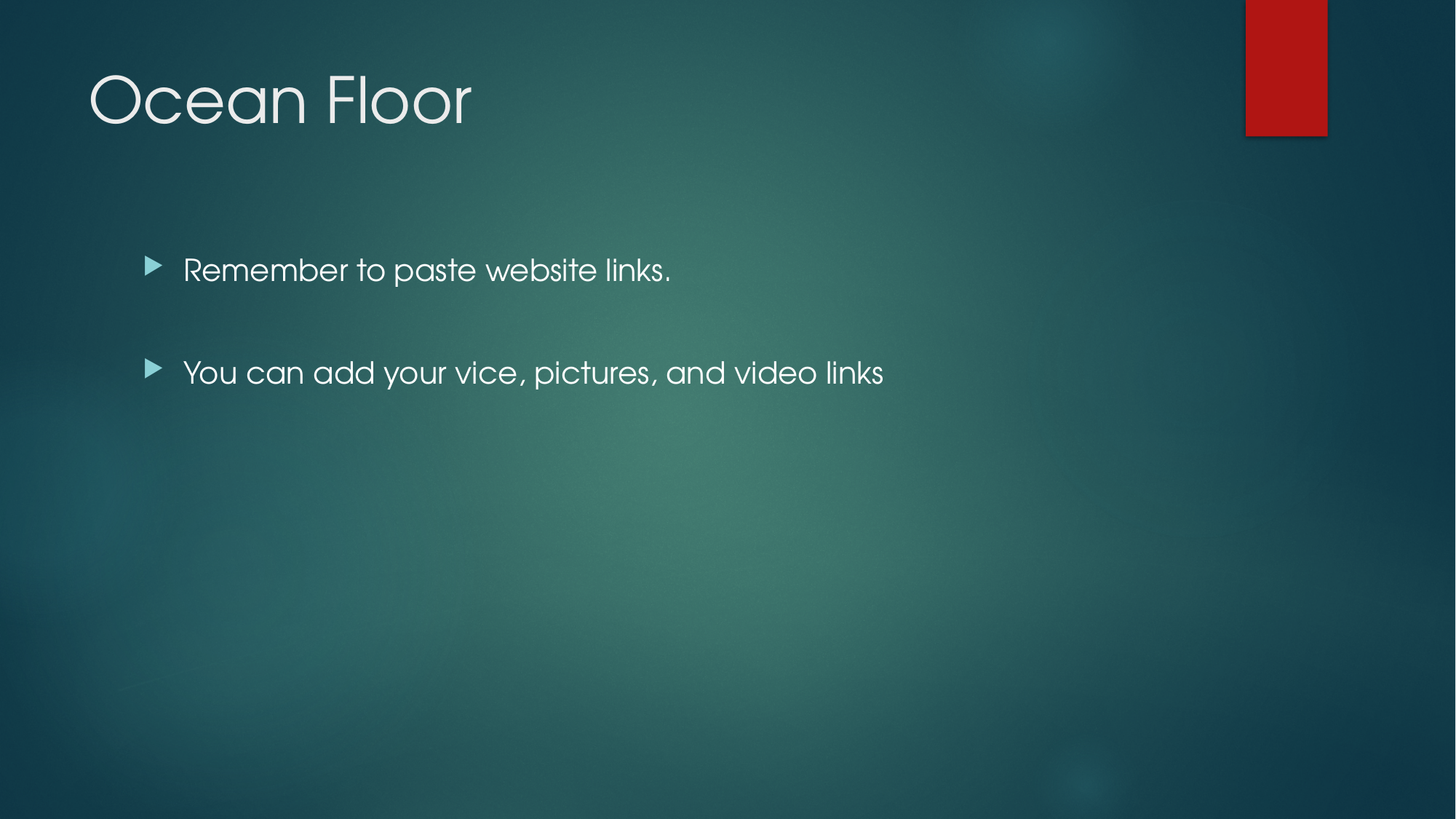

# Ocean Floor
Remember to paste website links.

You can add your vice, pictures, and video links